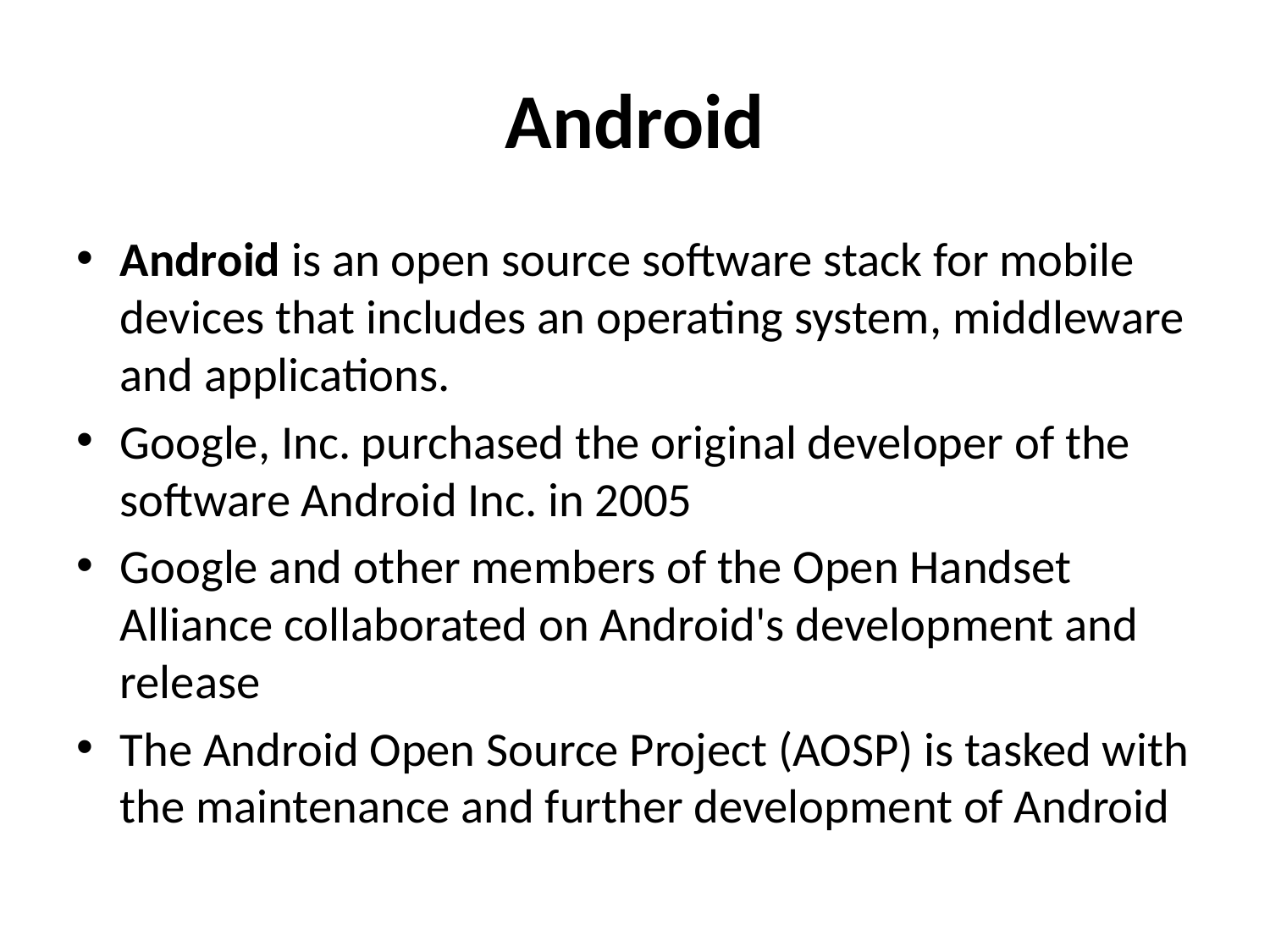

# Android
Android is an open source software stack for mobile devices that includes an operating system, middleware and applications.
Google, Inc. purchased the original developer of the software Android Inc. in 2005
Google and other members of the Open Handset Alliance collaborated on Android's development and release
The Android Open Source Project (AOSP) is tasked with the maintenance and further development of Android